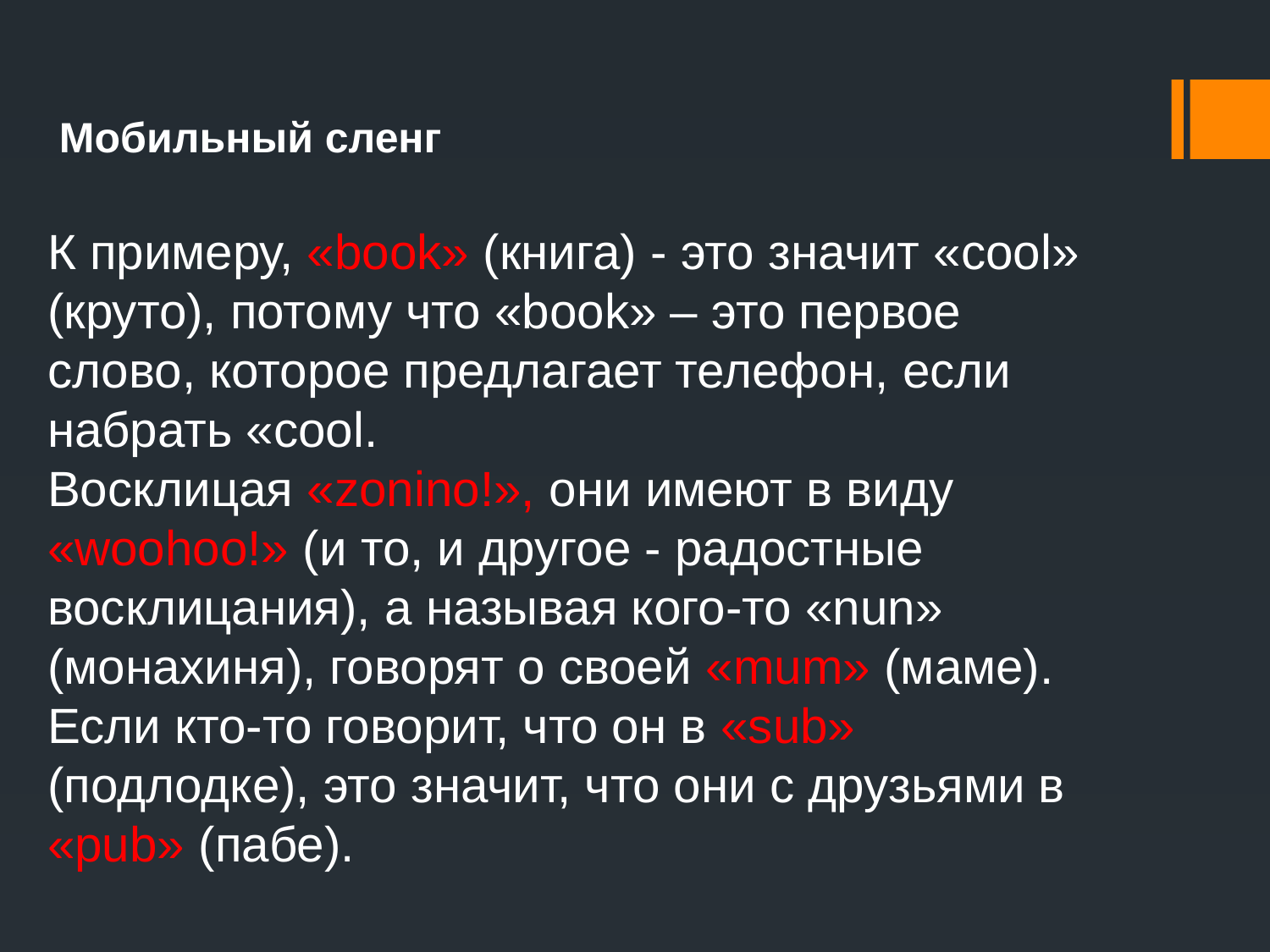

Мобильный сленг

К примеру, «book» (книга) - это значит «cool» (круто), потому что «book» – это первое слово, которое предлагает телефон, если набрать «cool.
Восклицая «zonino!», они имеют в виду «woohoo!» (и то, и другое - радостные восклицания), а называя кого-то «nun» (монахиня), говорят о своей «mum» (маме). Если кто-то говорит, что он в «sub» (подлодке), это значит, что они с друзьями в «pub» (пабе).